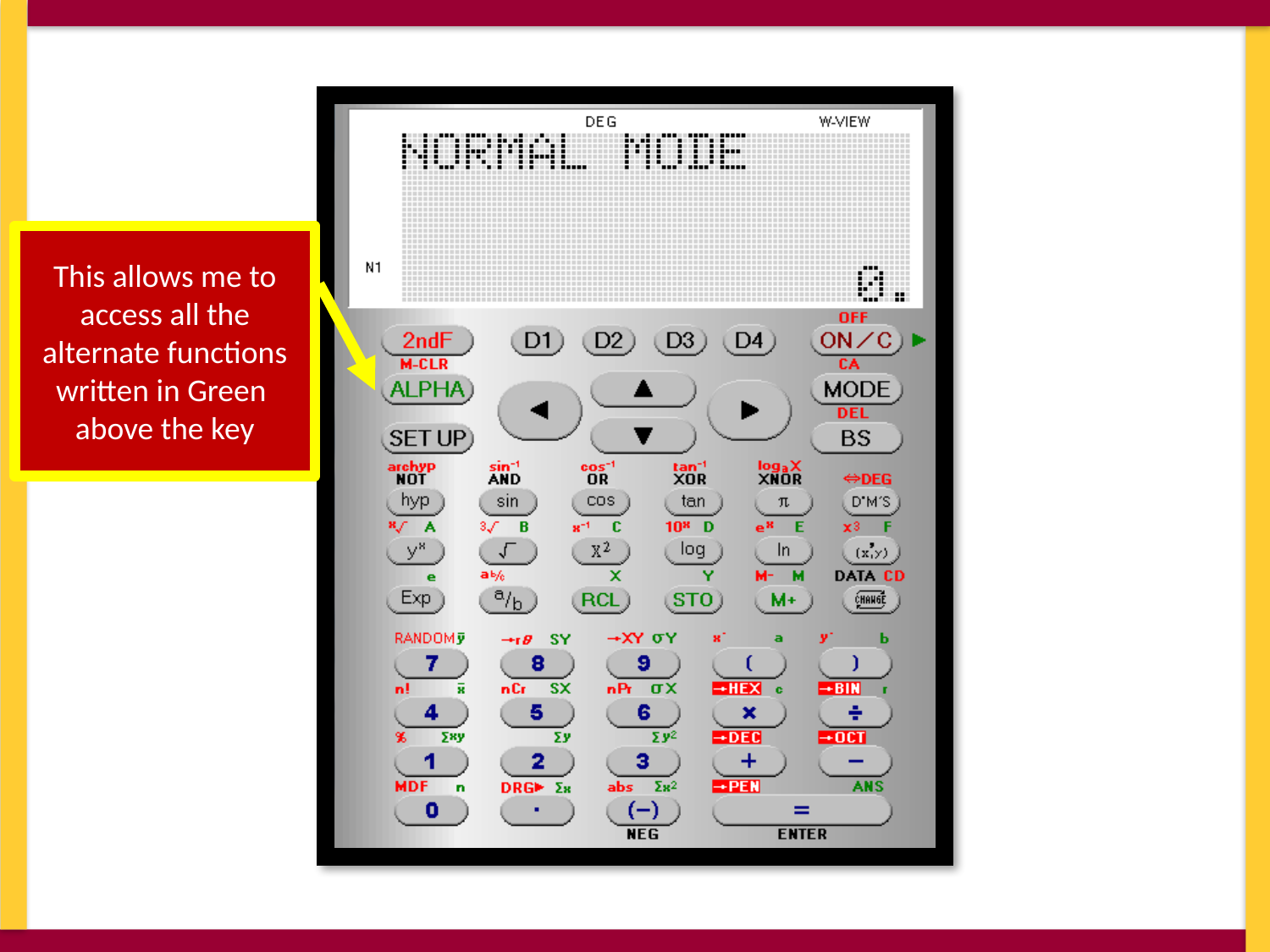

This allows me to access all the alternate functions written in Green
above the key